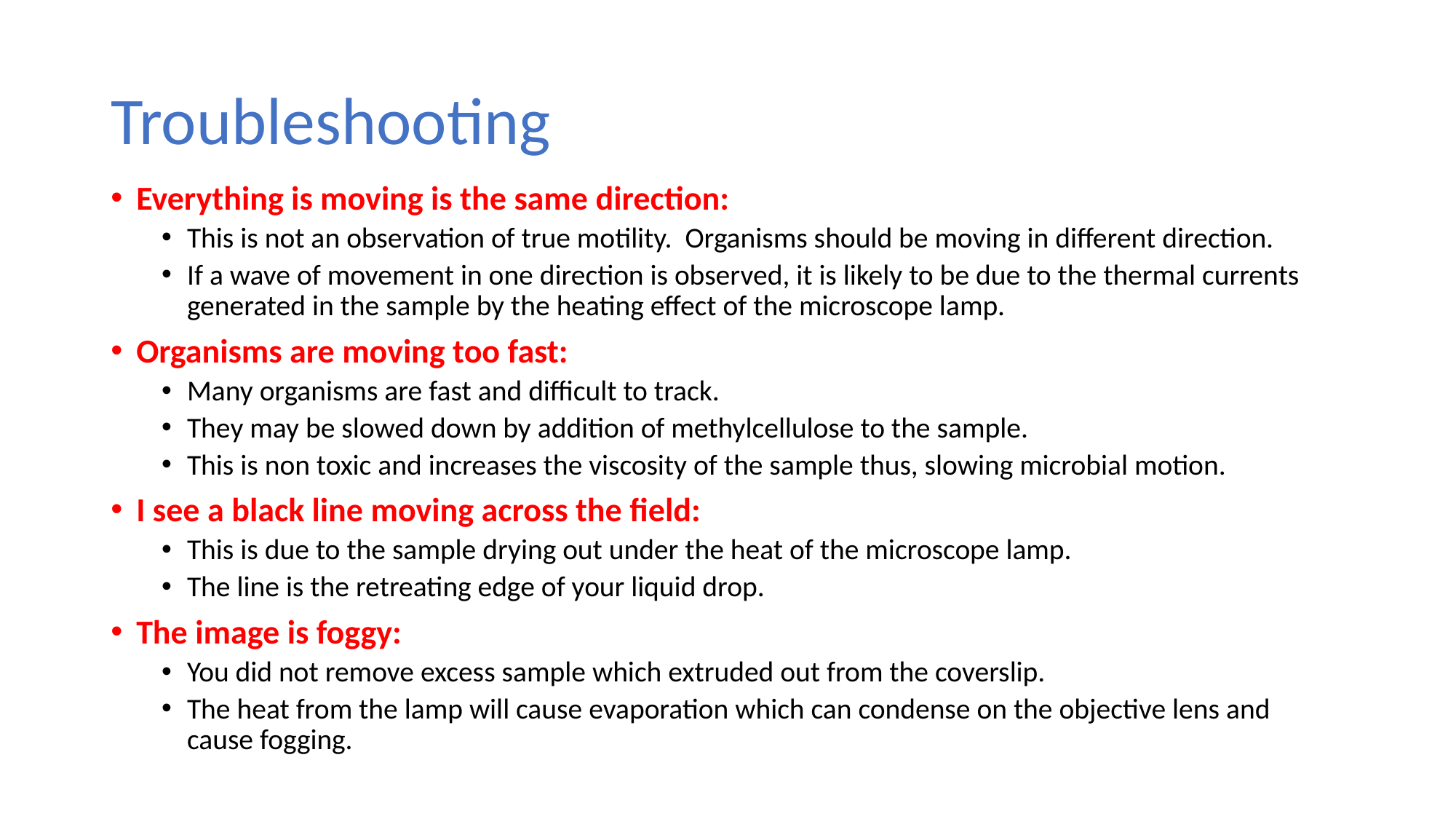

# Troubleshooting
Everything is moving is the same direction:
This is not an observation of true motility.  Organisms should be moving in different direction.
If a wave of movement in one direction is observed, it is likely to be due to the thermal currents generated in the sample by the heating effect of the microscope lamp.
Organisms are moving too fast:
Many organisms are fast and difficult to track.
They may be slowed down by addition of methylcellulose to the sample.
This is non toxic and increases the viscosity of the sample thus, slowing microbial motion.
I see a black line moving across the field:
This is due to the sample drying out under the heat of the microscope lamp.
The line is the retreating edge of your liquid drop.
The image is foggy:
You did not remove excess sample which extruded out from the coverslip.
The heat from the lamp will cause evaporation which can condense on the objective lens and cause fogging.